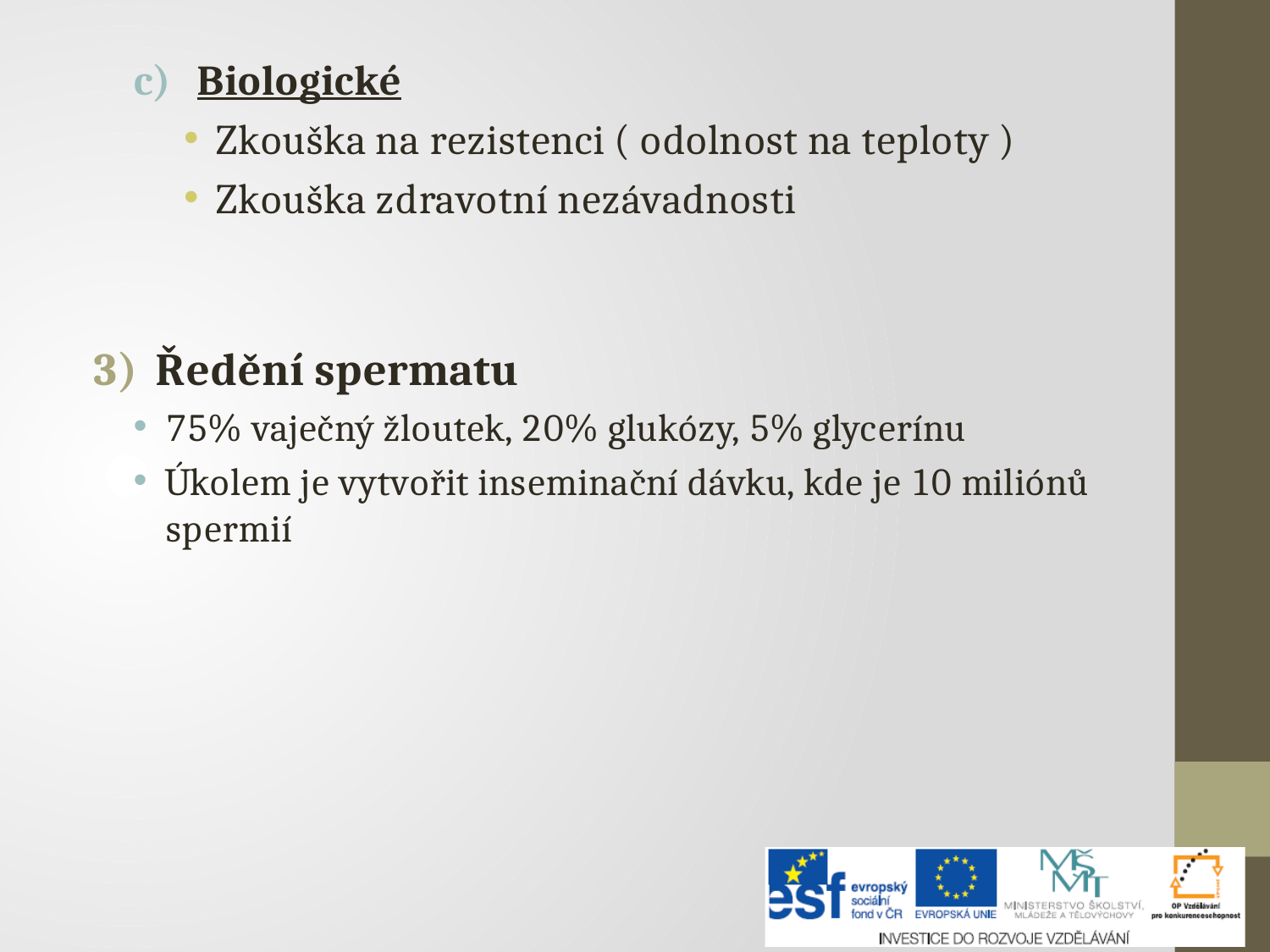

Biologické
Zkouška na rezistenci ( odolnost na teploty )
Zkouška zdravotní nezávadnosti

Ředění spermatu
75% vaječný žloutek, 20% glukózy, 5% glycerínu
Úkolem je vytvořit inseminační dávku, kde je 10 miliónů spermií